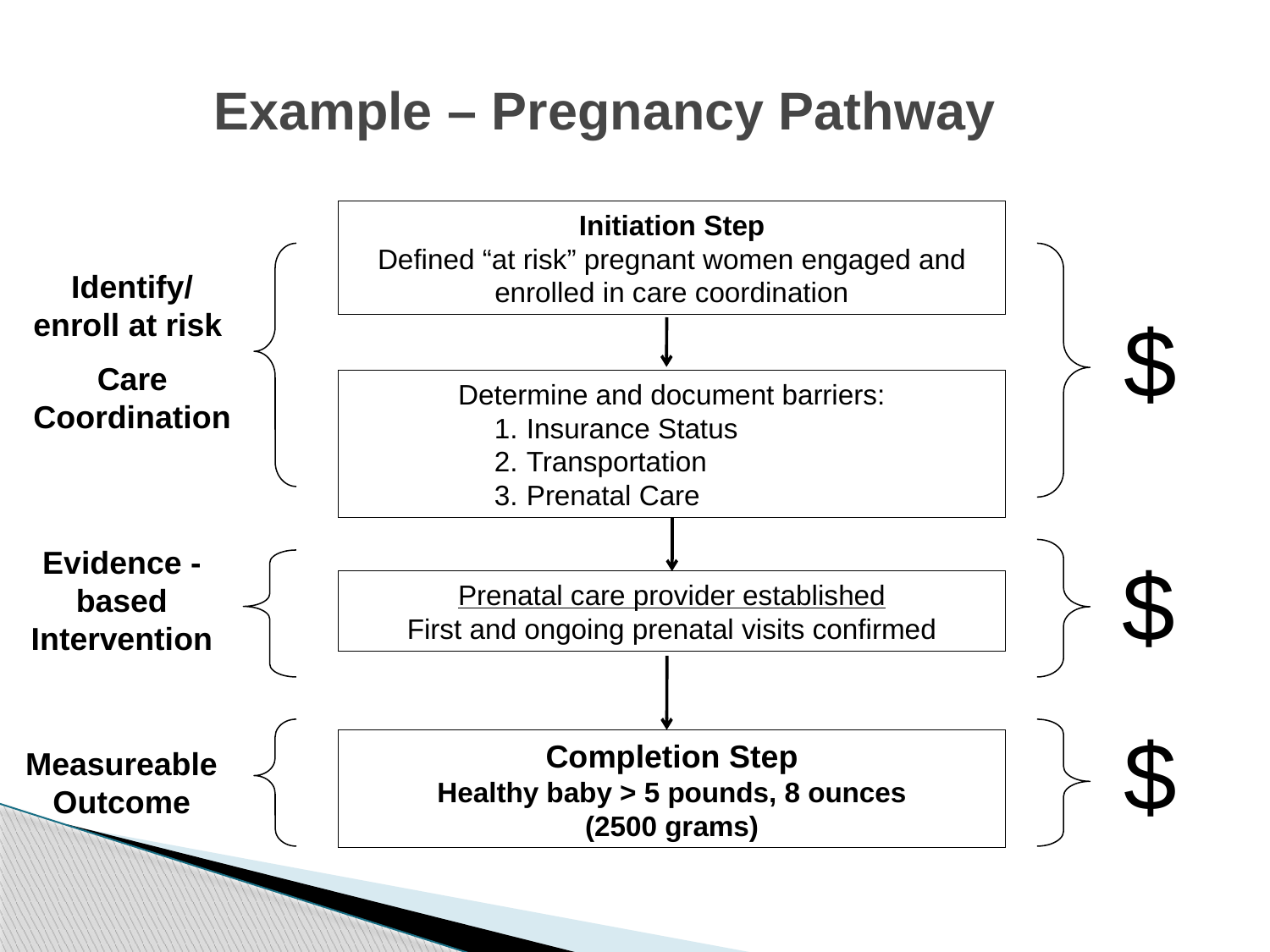

# Example – Pregnancy Pathway
Initiation Step
Defined “at risk” pregnant women engaged and enrolled in care coordination

Identify/
enroll at risk
Care Coordination
$
Determine and document barriers:
Insurance Status
Transportation
Prenatal Care
Evidence -based Intervention

$

Prenatal care provider established
First and ongoing prenatal visits confirmed
$

Completion Step
Healthy baby > 5 pounds, 8 ounces
(2500 grams)
Measureable Outcome